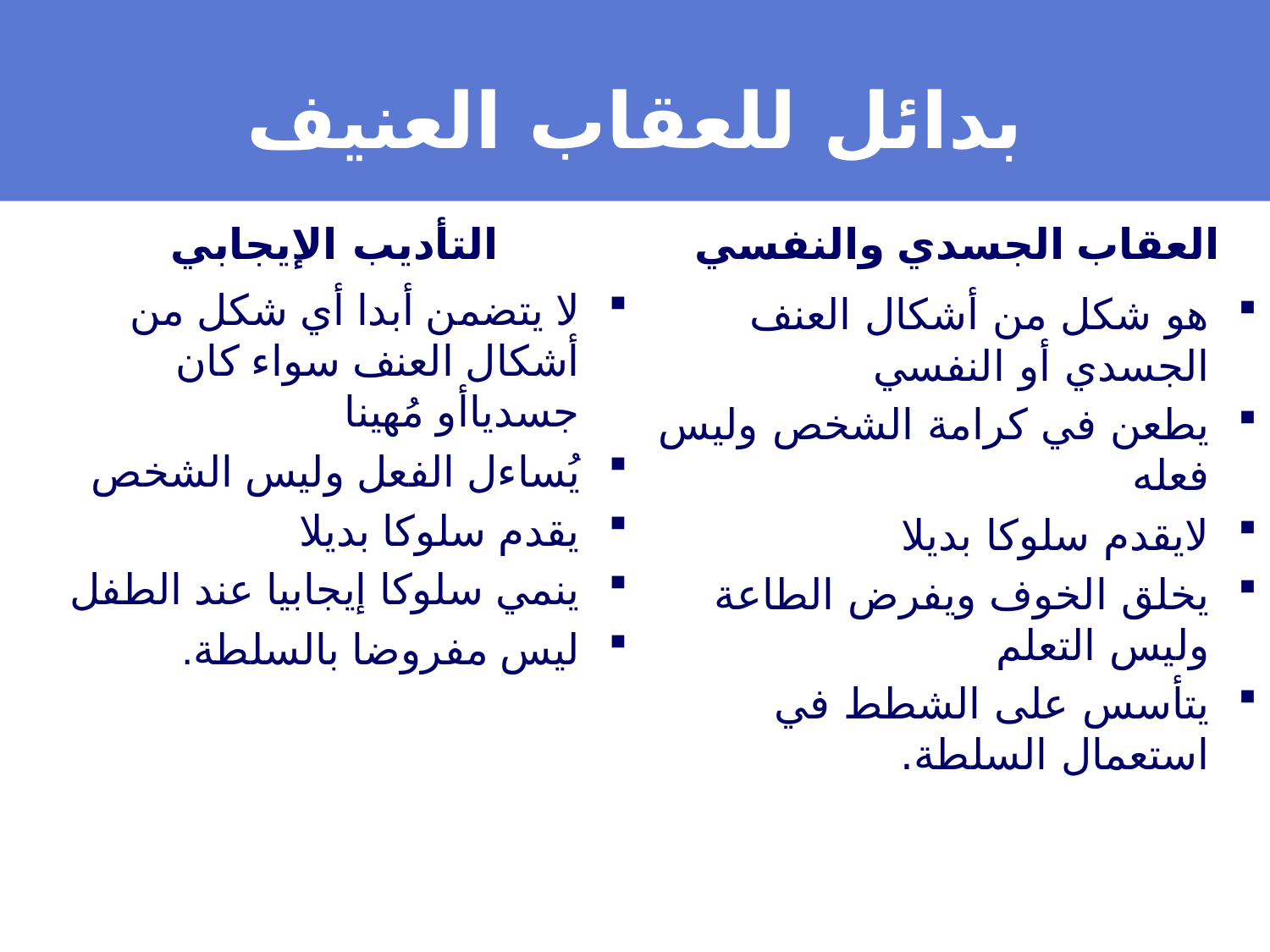

# بدائل للعقاب العنيف
التأديب الإيجابي
العقاب الجسدي والنفسي
لا يتضمن أبدا أي شكل من أشكال العنف سواء كان جسدياأو مُهينا
يُساءل الفعل وليس الشخص
يقدم سلوكا بديلا
ينمي سلوكا إيجابيا عند الطفل
ليس مفروضا بالسلطة.

هو شكل من أشكال العنف الجسدي أو النفسي
يطعن في كرامة الشخص وليس فعله
لايقدم سلوكا بديلا
يخلق الخوف ويفرض الطاعة وليس التعلم
يتأسس على الشطط في استعمال السلطة.